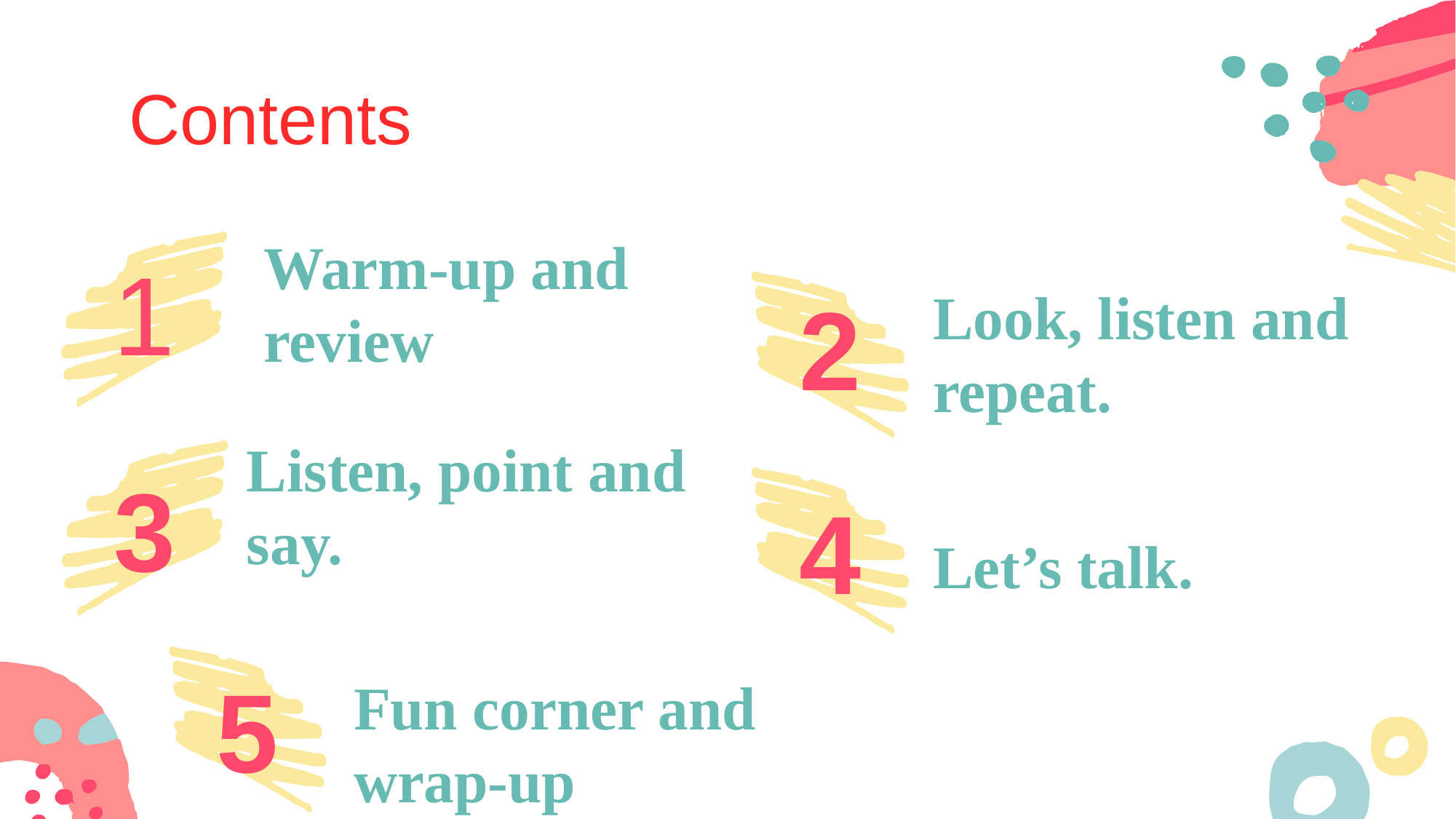

# Contents

1
2
Warm-up and review

Look, listen and repeat.

3

Listen, point and say.
4
Let’s talk.

5
Fun corner and wrap-up